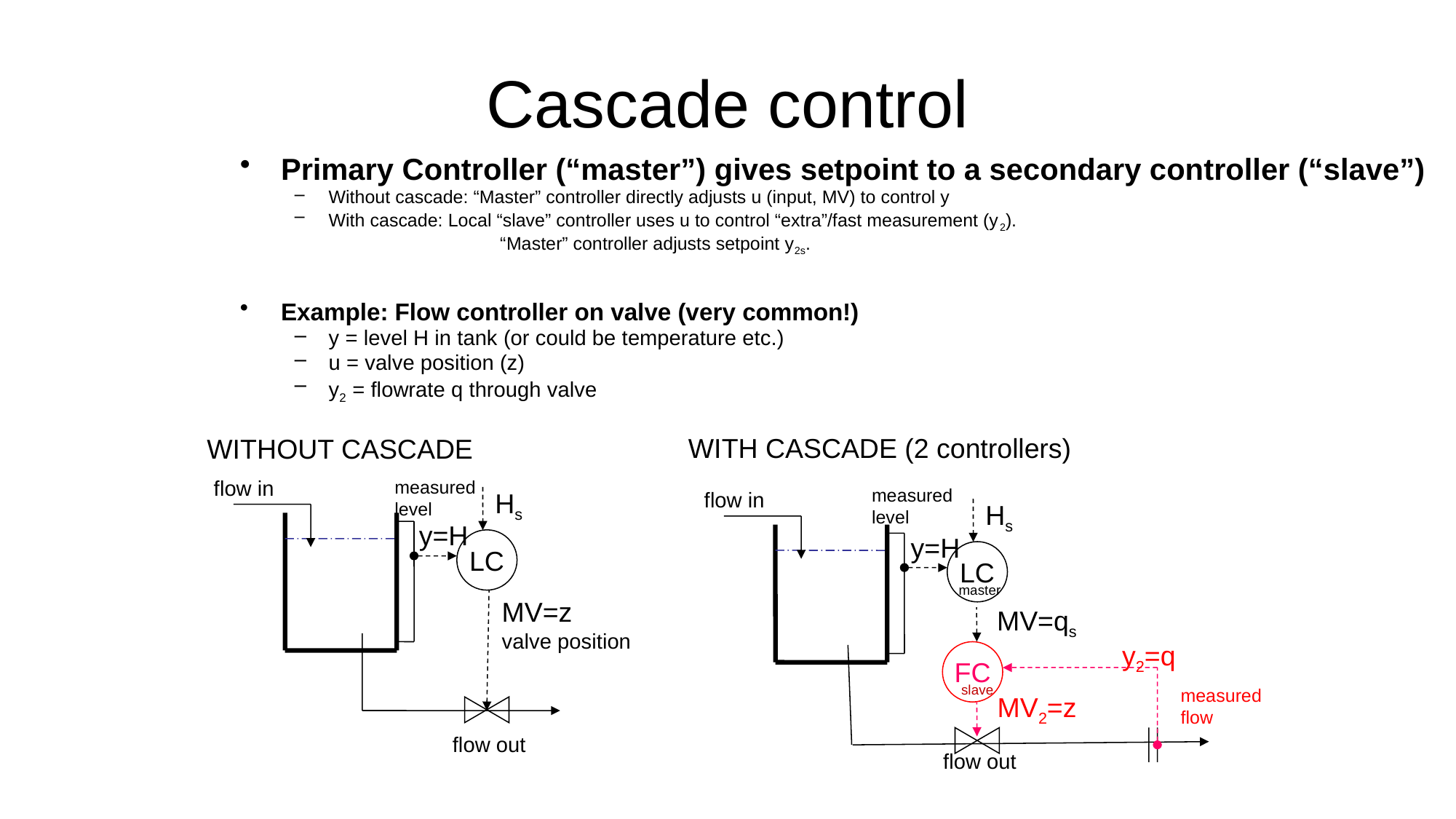

# Cascade control
Primary Controller (“master”) gives setpoint to a secondary controller (“slave”)
Without cascade: “Master” controller directly adjusts u (input, MV) to control y
With cascade: Local “slave” controller uses u to control “extra”/fast measurement (y2).
	                   “Master” controller adjusts setpoint y2s.

Example: Flow controller on valve (very common!)
y = level H in tank (or could be temperature etc.)
u = valve position (z)
y2 = flowrate q through valve

WITH CASCADE (2 controllers)
WITHOUT CASCADE
flow in
measured
level
measured
level
Hs
flow in
Hs

LC

master

MV=qs

y2=q
FC

slave
MV2=z

flow out

y=H

y=H
LC

MV=z
valve position

measured
flow

flow out